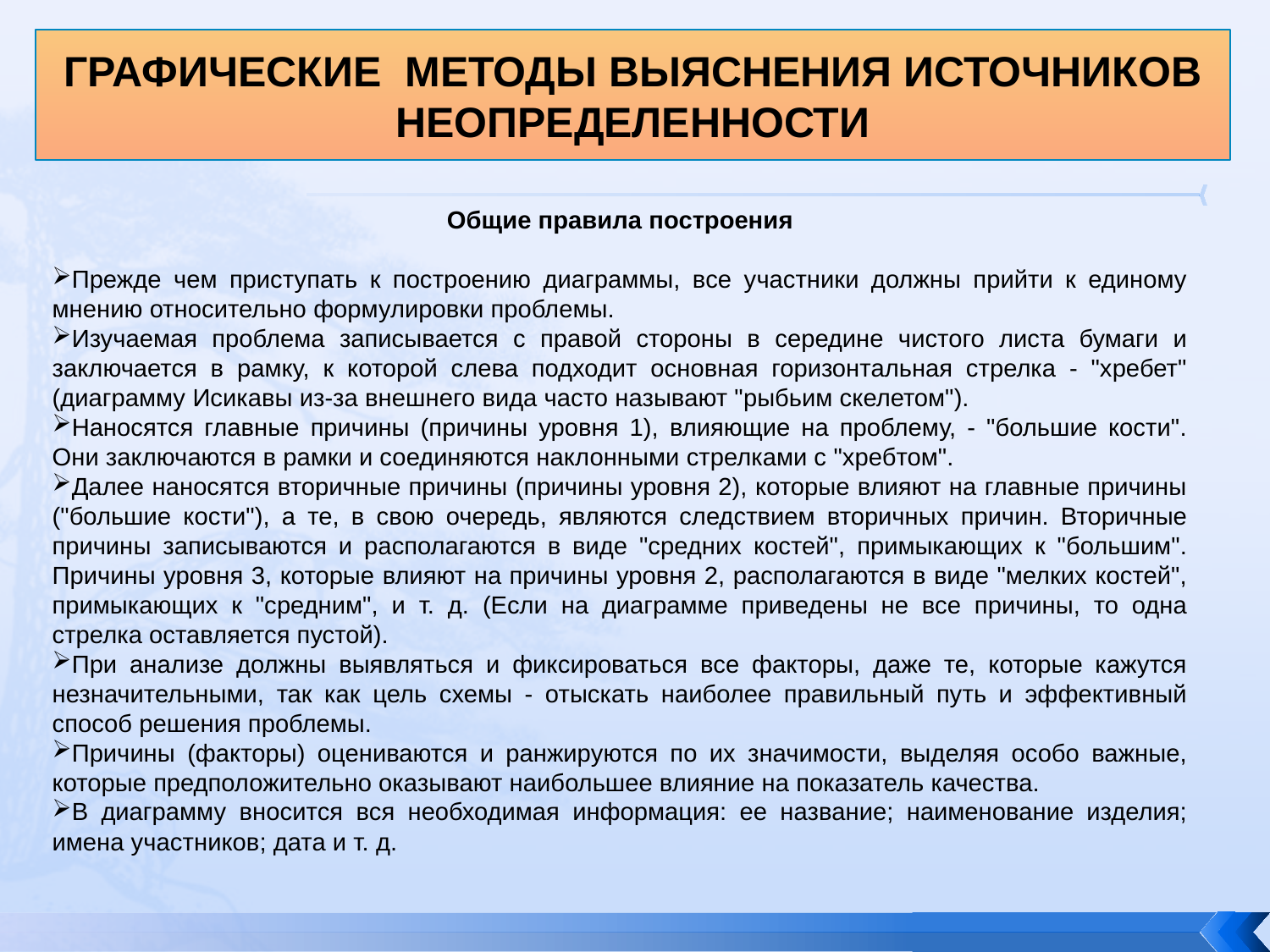

Графические  методы выяснения источников неопределенности
Общие правила построения

Прежде чем приступать к построению диаграммы, все участники должны прийти к единому мнению относительно формулировки проблемы.
Изучаемая проблема записывается с правой стороны в середине чистого листа бумаги и заключается в рамку, к которой слева подходит основная горизонтальная стрелка - "хребет" (диаграмму Исикавы из-за внешнего вида часто называют "рыбьим скелетом").
Наносятся главные причины (причины уровня 1), влияющие на проблему, - "большие кости". Они заключаются в рамки и соединяются наклонными стрелками с "хребтом".
Далее наносятся вторичные причины (причины уровня 2), которые влияют на главные причины ("большие кости"), а те, в свою очередь, являются следствием вторичных причин. Вторичные причины записываются и располагаются в виде "средних костей", примыкающих к "большим". Причины уровня 3, которые влияют на причины уровня 2, располагаются в виде "мелких костей", примыкающих к "средним", и т. д. (Если на диаграмме приведены не все причины, то одна стрелка оставляется пустой).
При анализе должны выявляться и фиксироваться все факторы, даже те, которые кажутся незначительными, так как цель схемы - отыскать наиболее правильный путь и эффективный способ решения проблемы.
Причины (факторы) оцениваются и ранжируются по их значимости, выделяя особо важные, которые предположительно оказывают наибольшее влияние на показатель качества.
В диаграмму вносится вся необходимая информация: ее название; наименование изделия; имена участников; дата и т. д.